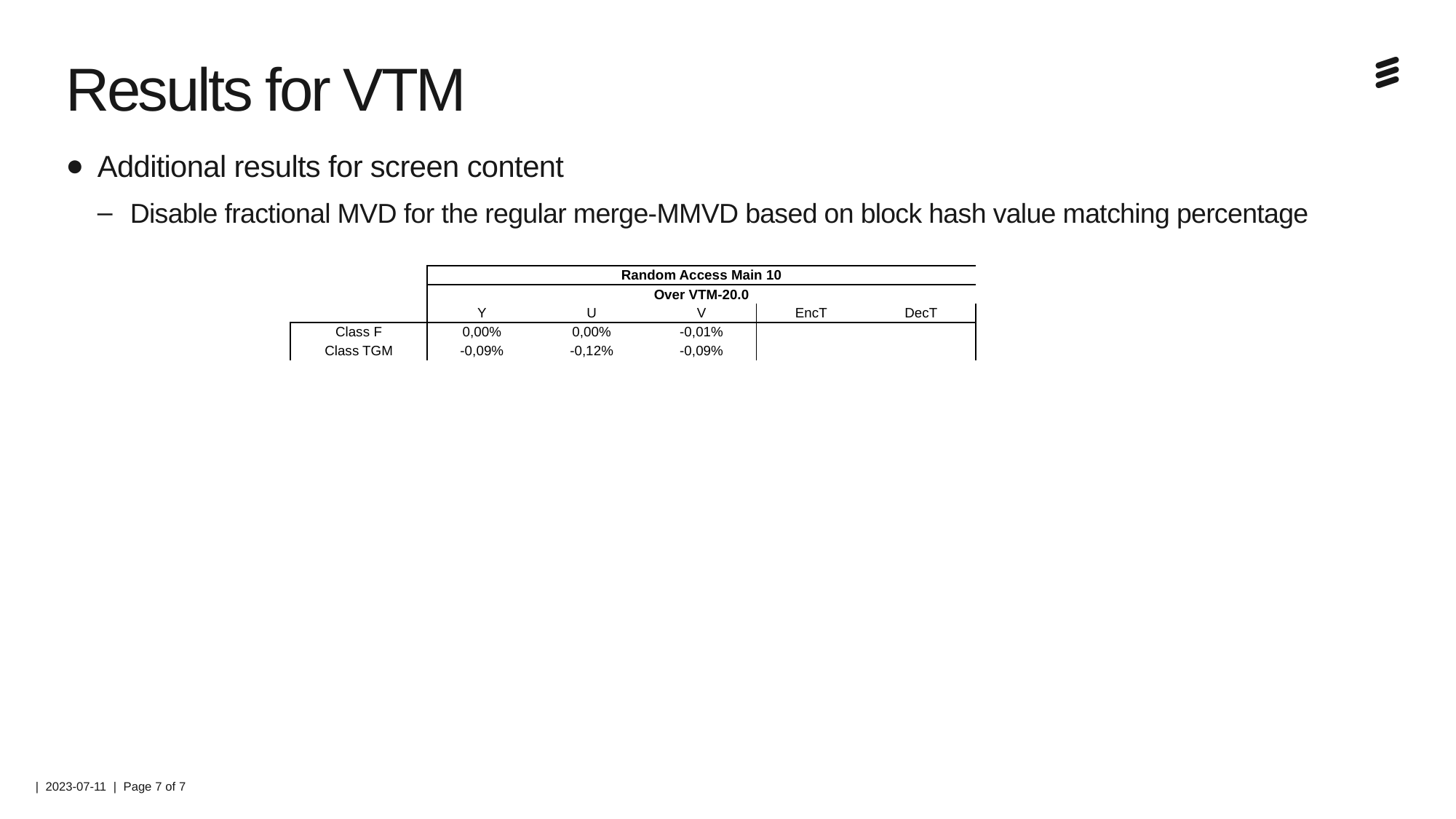

# Results for VTM
Additional results for screen content
Disable fractional MVD for the regular merge-MMVD based on block hash value matching percentage

|  | Random Access Main 10 |  |  |  |  |
| --- | --- | --- | --- | --- | --- |
|  | Over VTM-20.0 |  |  |  |  |
|  | Y | U | V | EncT | DecT |
| Class F | 0,00% | 0,00% | -0,01% |  |  |
| Class TGM | -0,09% | -0,12% | -0,09% |  |  |